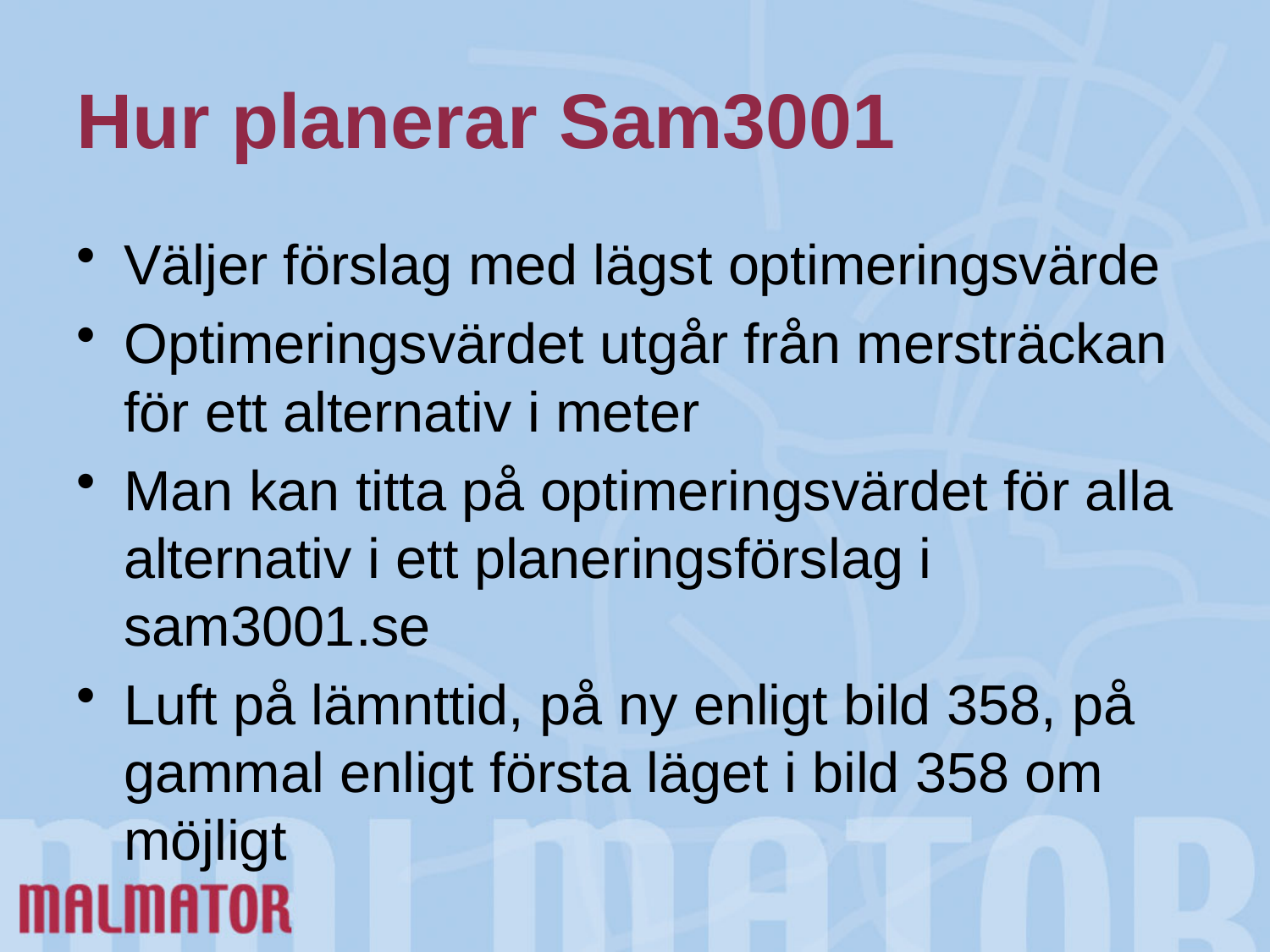

# Hur planerar Sam3001
Väljer förslag med lägst optimeringsvärde
Optimeringsvärdet utgår från mersträckan för ett alternativ i meter
Man kan titta på optimeringsvärdet för alla alternativ i ett planeringsförslag i sam3001.se
Luft på lämnttid, på ny enligt bild 358, på gammal enligt första läget i bild 358 om möjligt